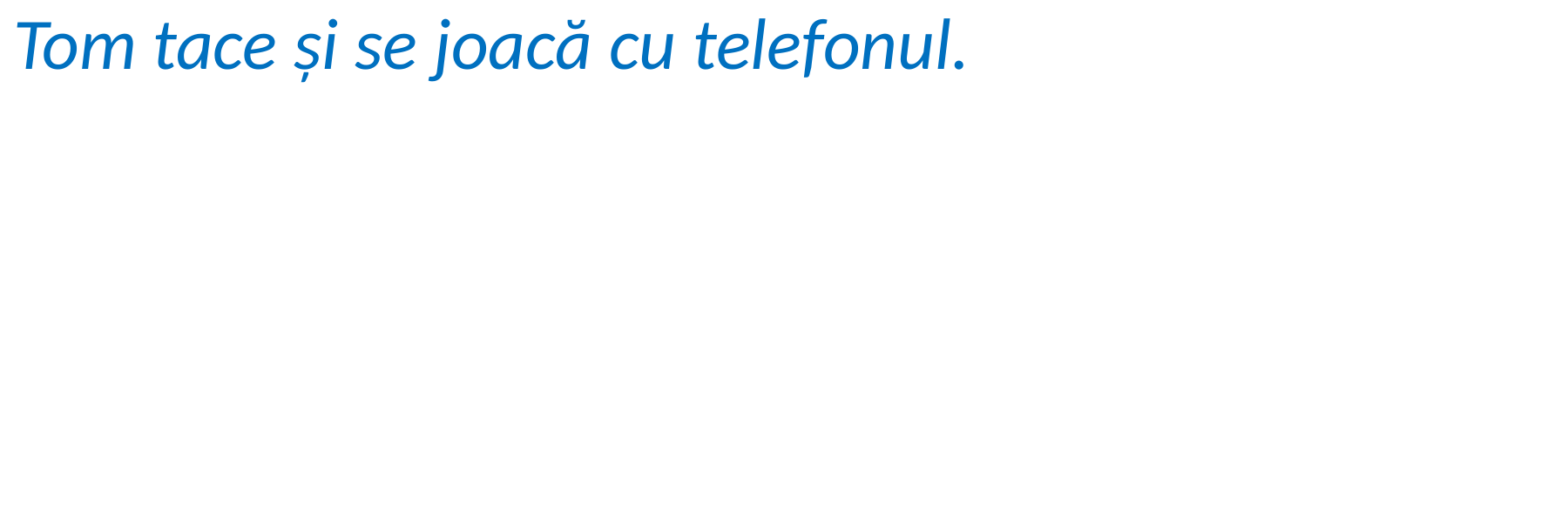

Tom tace și se joacă cu telefonul.